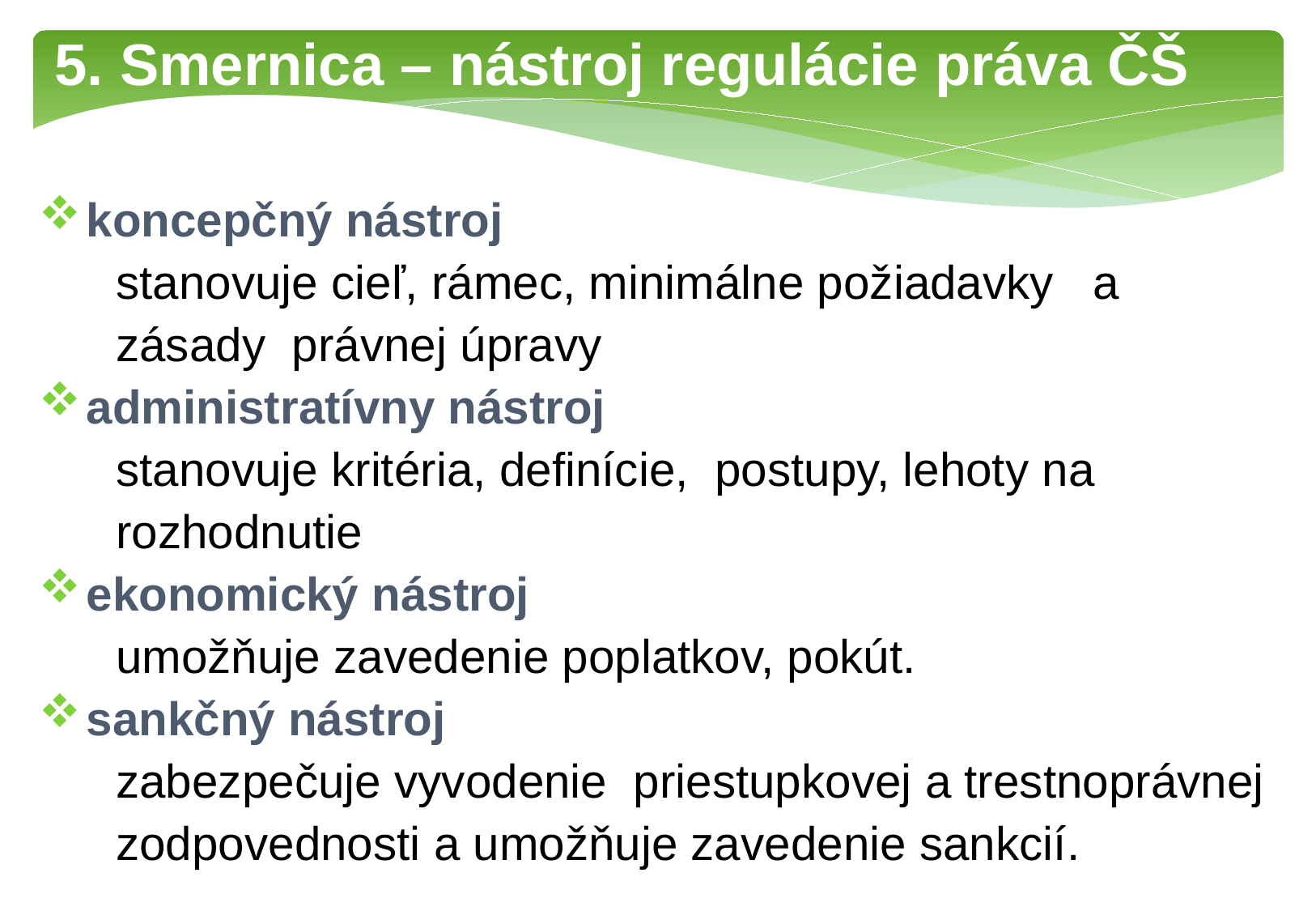

5. Smernica – nástroj regulácie práva ČŠ
koncepčný nástroj
stanovuje cieľ, rámec, minimálne požiadavky   a zásady  právnej úpravy
administratívny nástroj
stanovuje kritéria, definície,  postupy, lehoty na rozhodnutie
ekonomický nástroj
umožňuje zavedenie poplatkov, pokút.
sankčný nástroj
zabezpečuje vyvodenie  priestupkovej a trestnoprávnej zodpovednosti a umožňuje zavedenie sankcií.